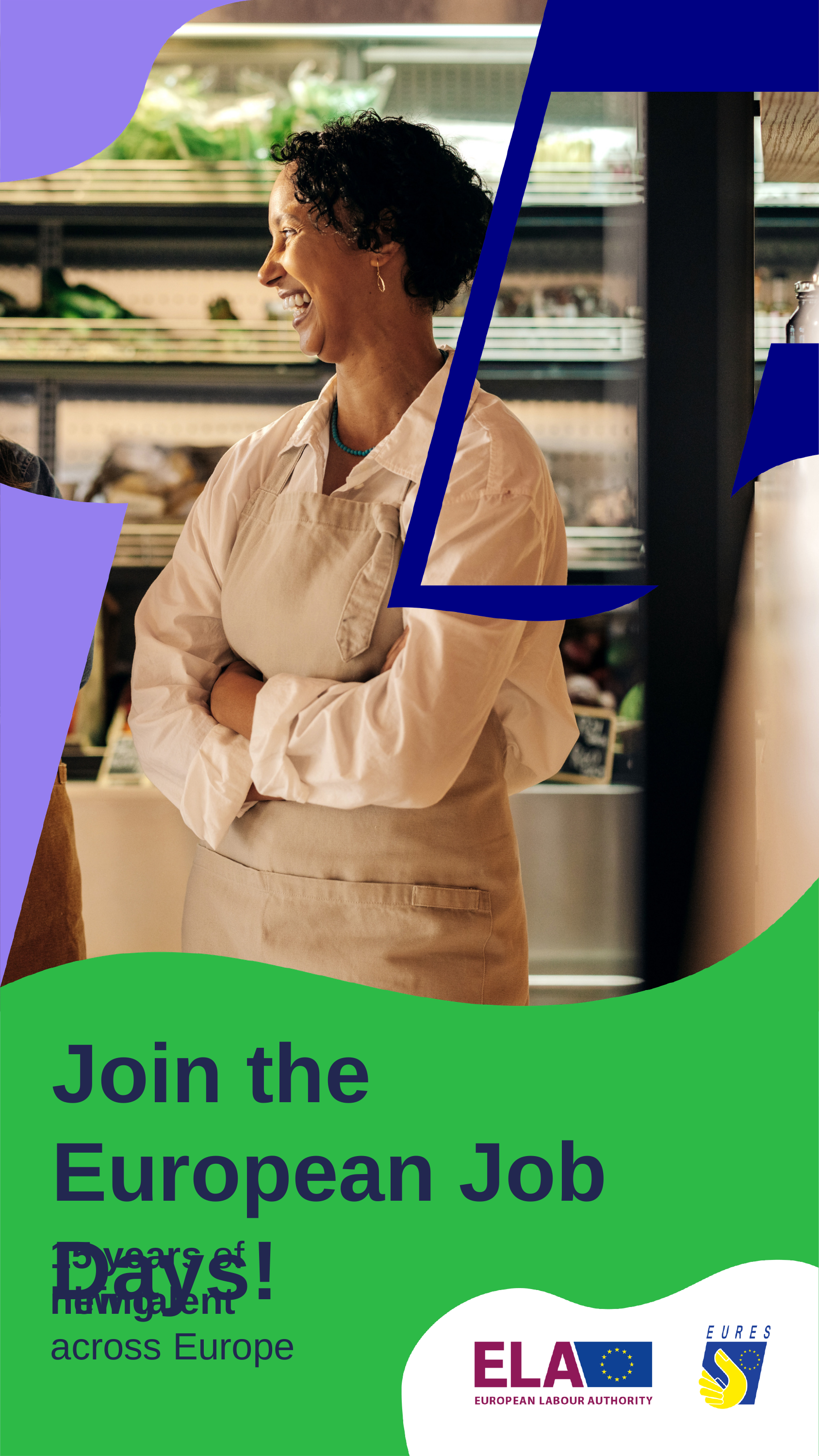

Join the European Job Days!

15 years of hiring
new talent
across Europe